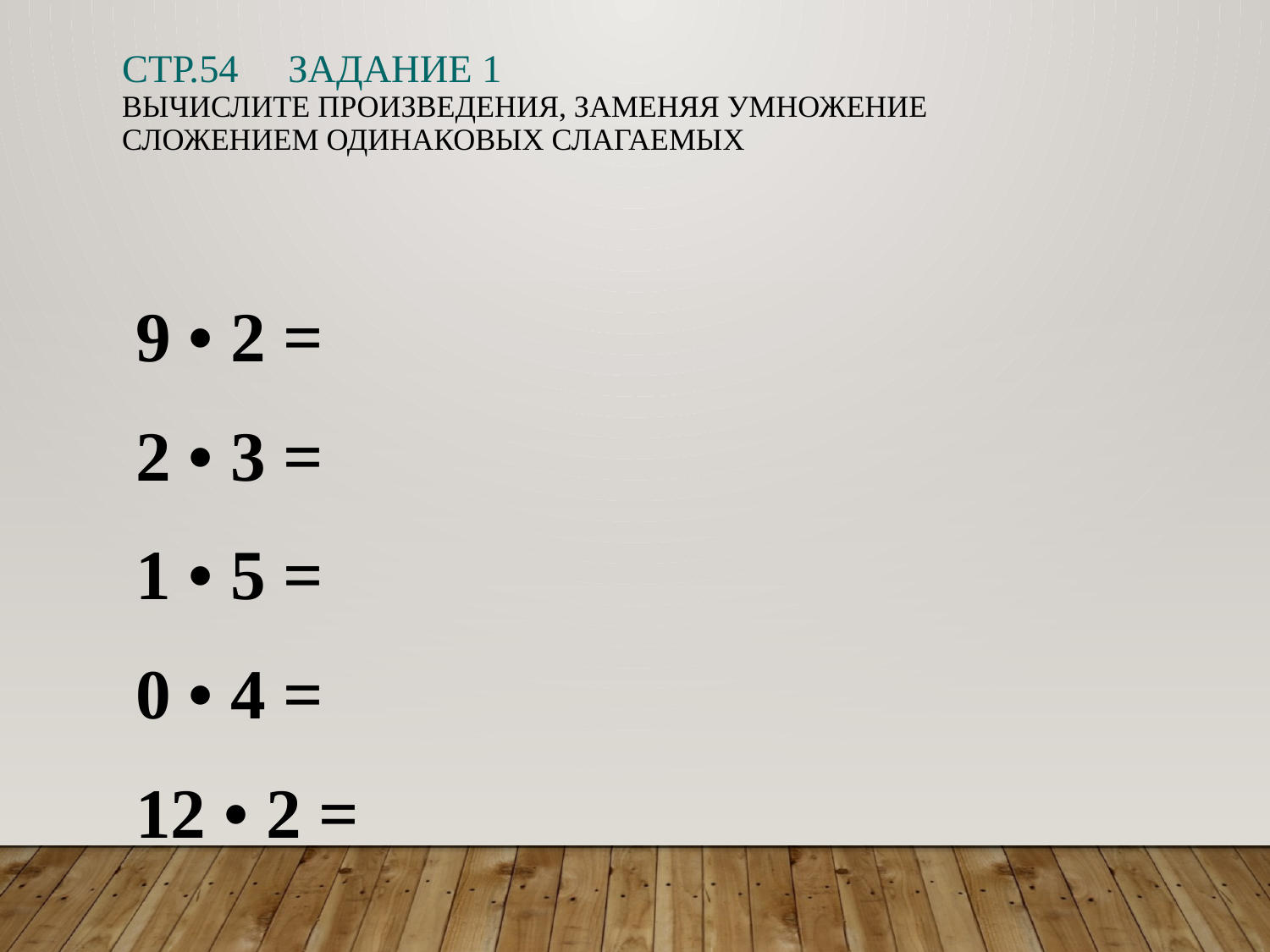

стр.54     задание 1
ВЫЧИСЛИТЕ ПРОИЗВЕДЕНИЯ, ЗАМЕНЯЯ УМНОЖЕНИЕ СЛОЖЕНИЕМ ОДИНАКОВЫХ СЛАГАЕМЫХ
       9 • 2 =
       2 • 3 =
       1 • 5 =
       0 • 4 =
       12 • 2 =